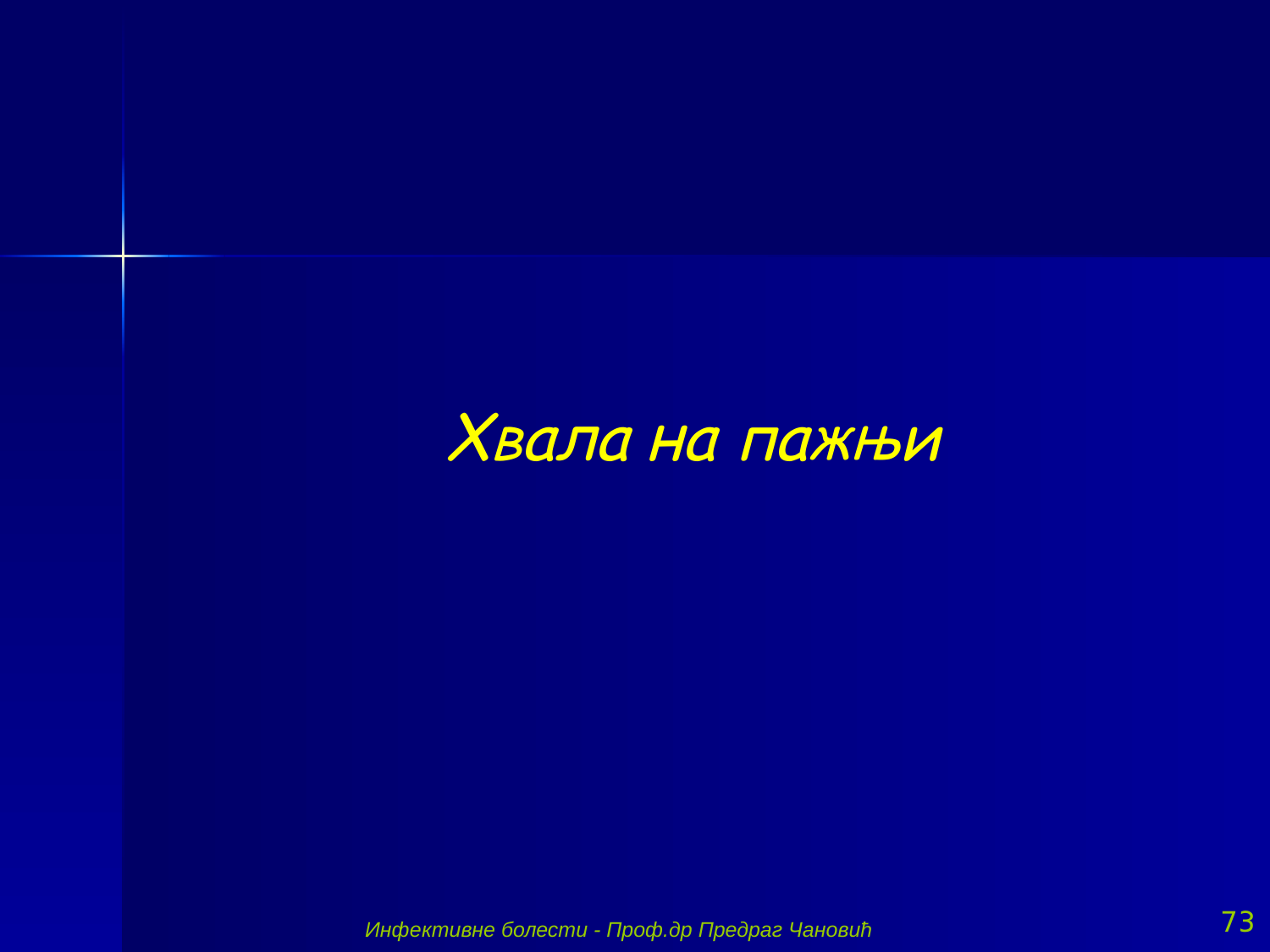

Хвала на пажњи
73
Инфективне болести - Проф.др Предраг Чановић